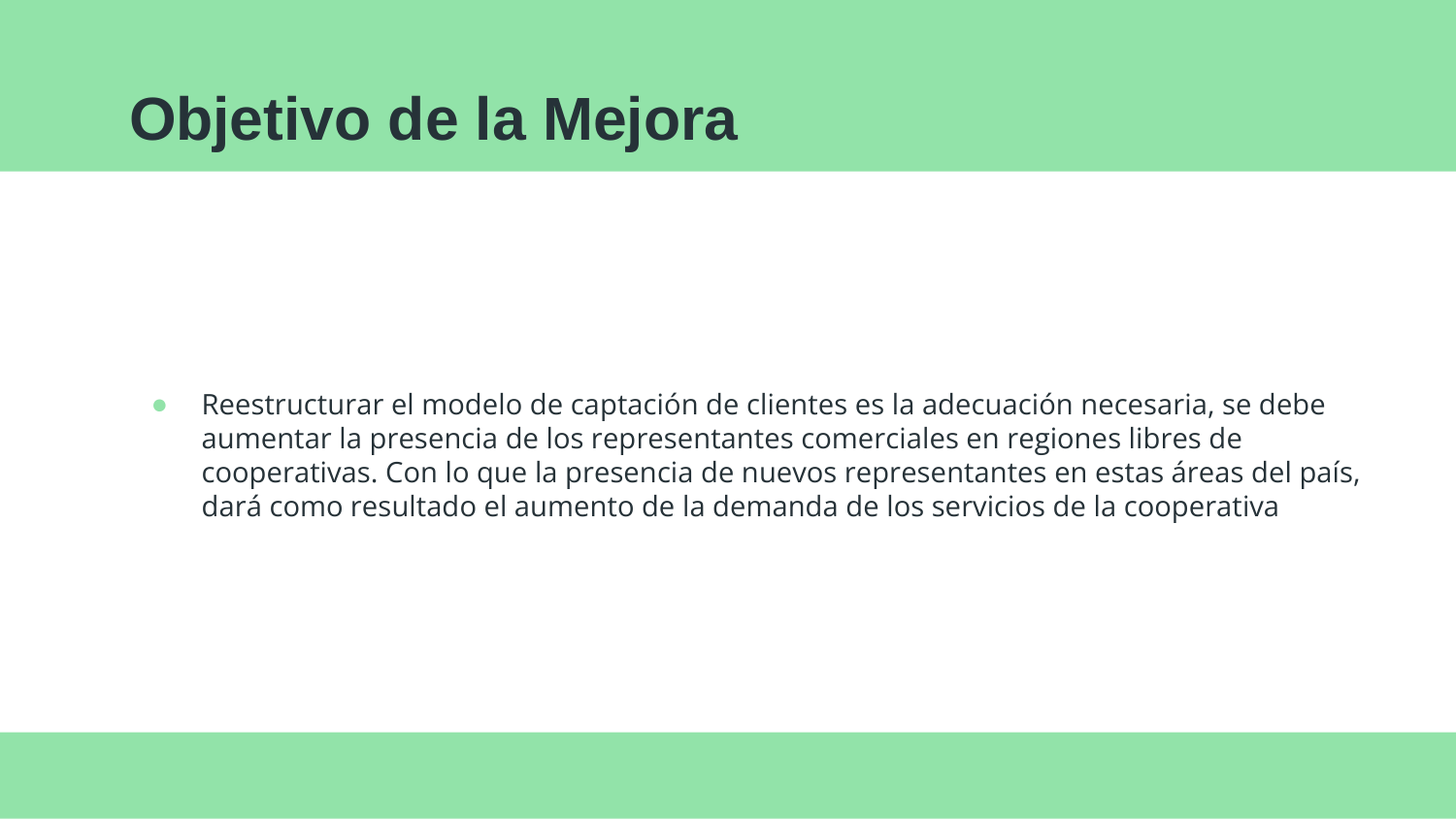

# Objetivo de la Mejora
Reestructurar el modelo de captación de clientes es la adecuación necesaria, se debe aumentar la presencia de los representantes comerciales en regiones libres de cooperativas. Con lo que la presencia de nuevos representantes en estas áreas del país, dará como resultado el aumento de la demanda de los servicios de la cooperativa